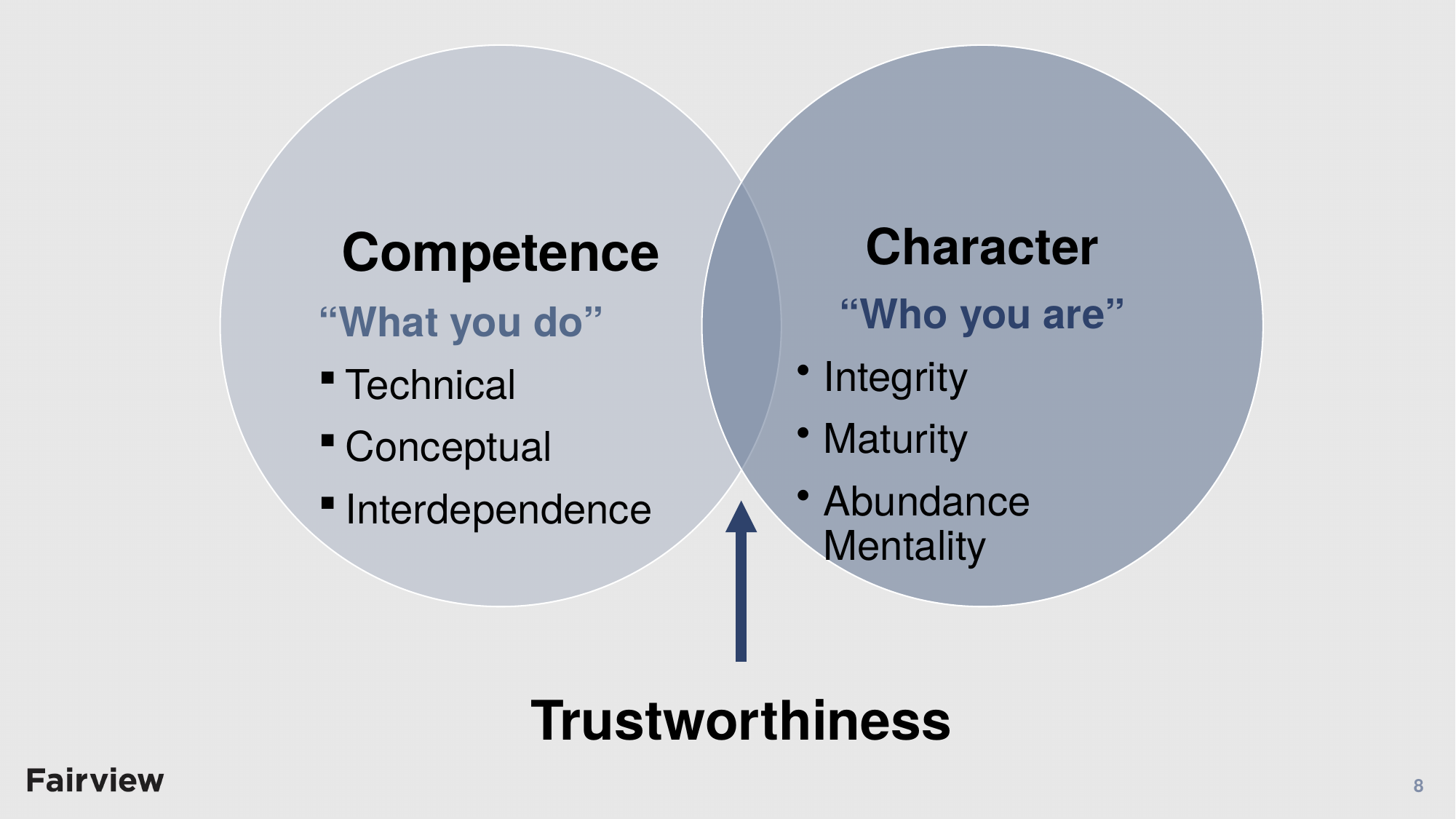

Competence
“What you do”
Technical
Conceptual
Interdependence
Character
“Who you are”
Integrity
Maturity
Abundance Mentality
Trustworthiness
8